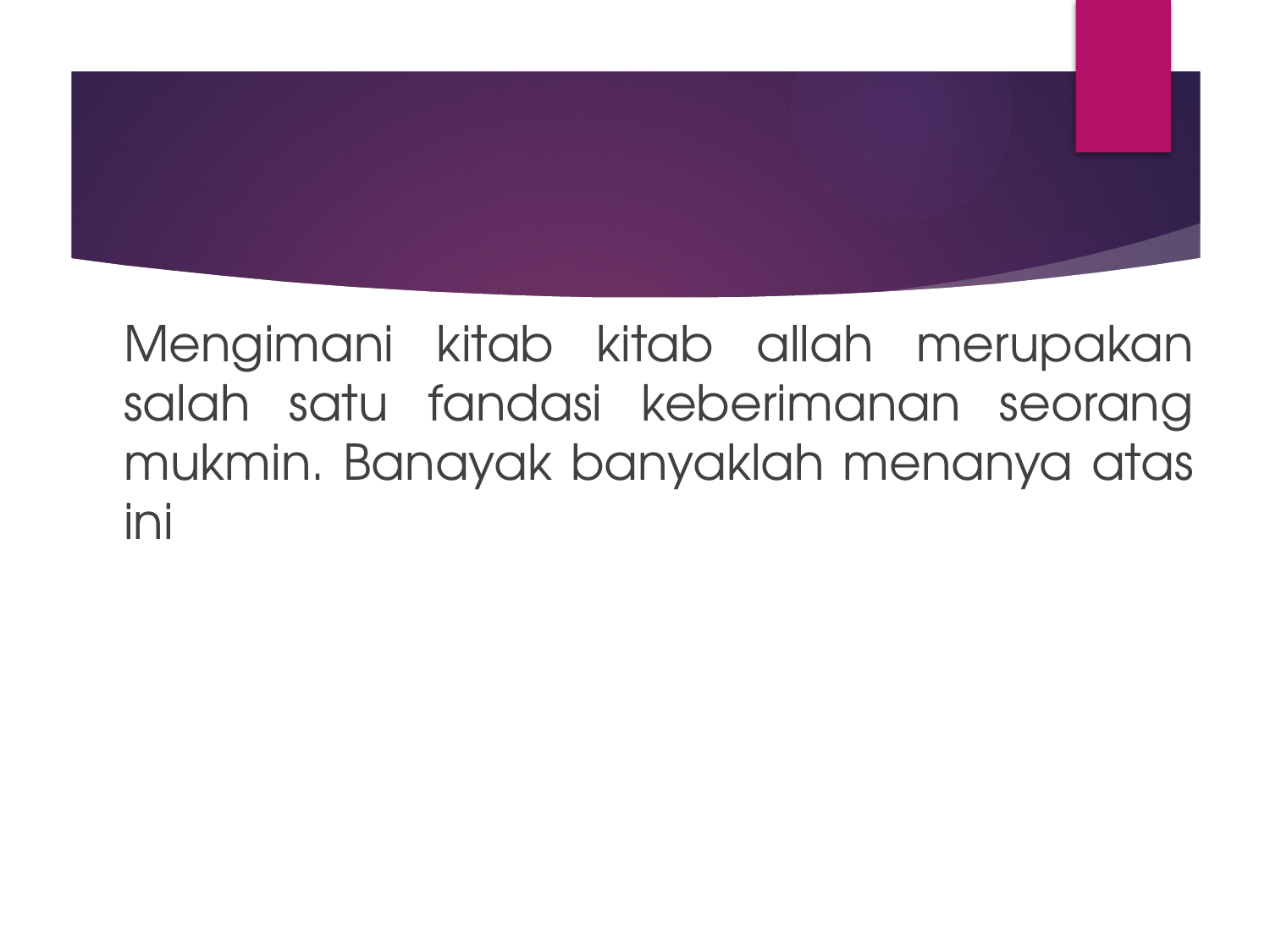

Mengimani kitab kitab allah merupakan salah satu fandasi keberimanan seorang mukmin. Banayak banyaklah menanya atas ini